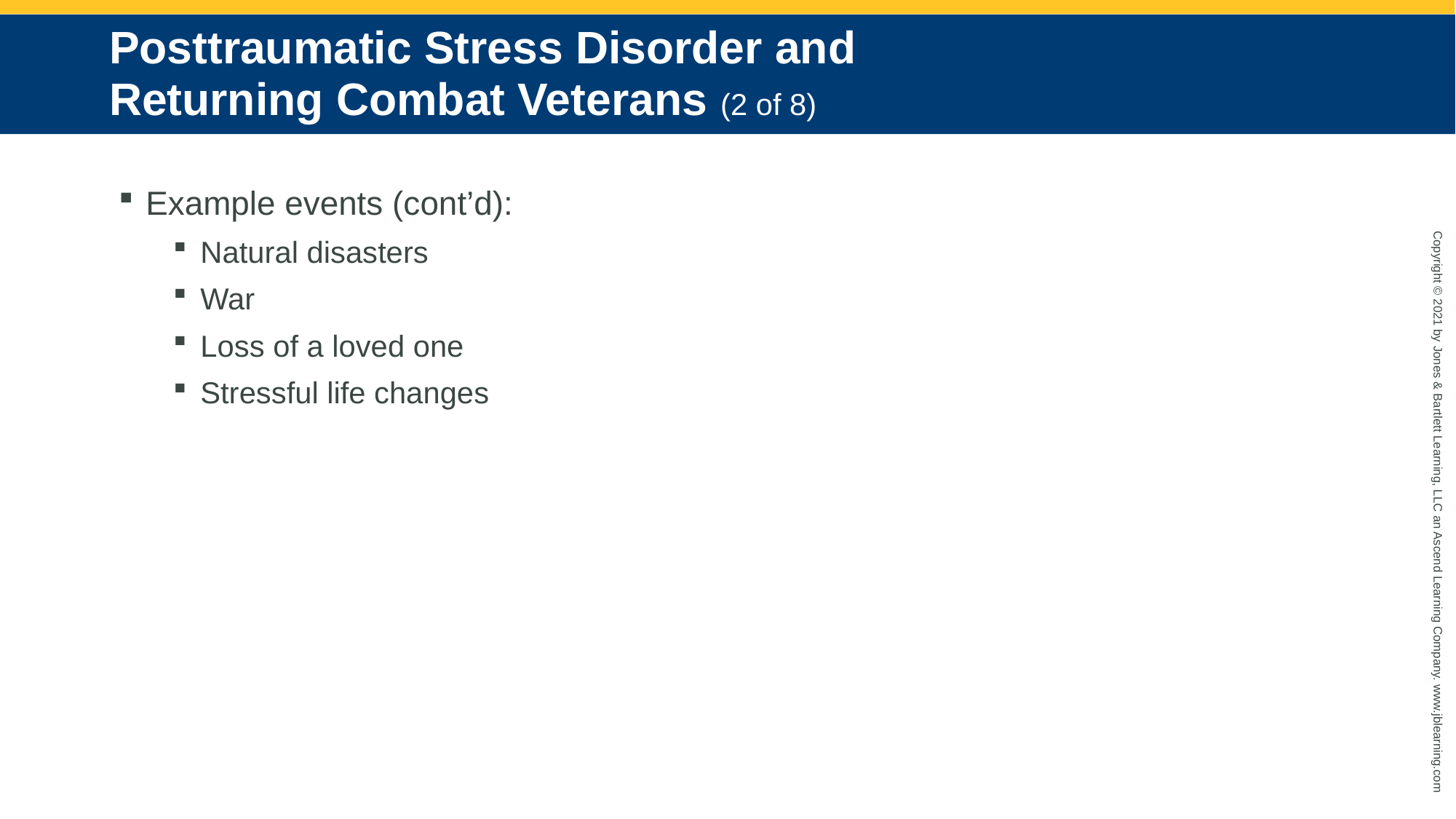

# Posttraumatic Stress Disorder and Returning Combat Veterans (2 of 8)
Example events (cont’d):
Natural disasters
War
Loss of a loved one
Stressful life changes